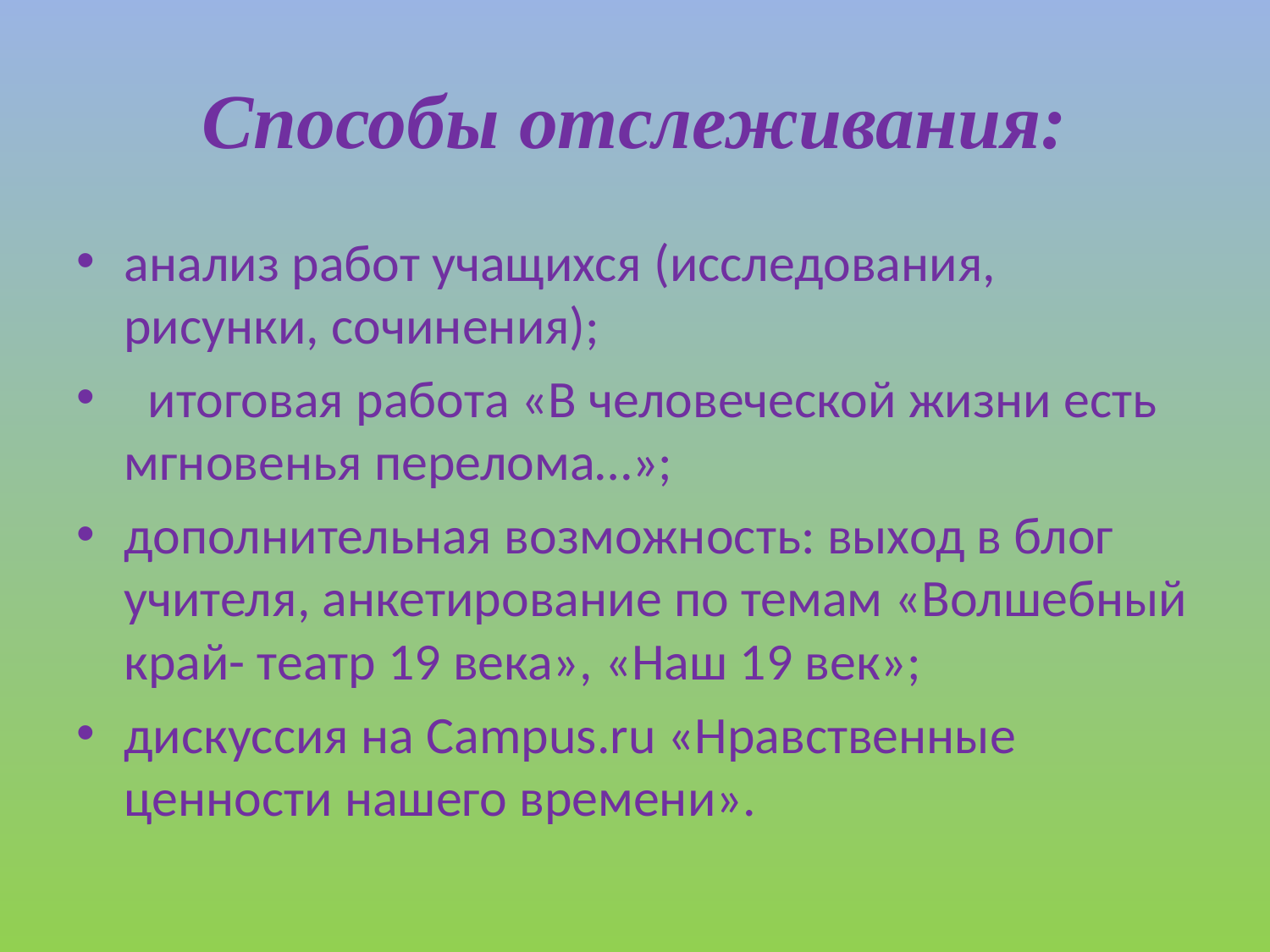

# Способы отслеживания:
анализ работ учащихся (исследования, рисунки, сочинения);
  итоговая работа «В человеческой жизни есть мгновенья перелома…»;
дополнительная возможность: выход в блог  учителя, анкетирование по темам «Волшебный край- театр 19 века», «Наш 19 век»;
дискуссия на Campus.ru «Нравственные ценности нашего времени».